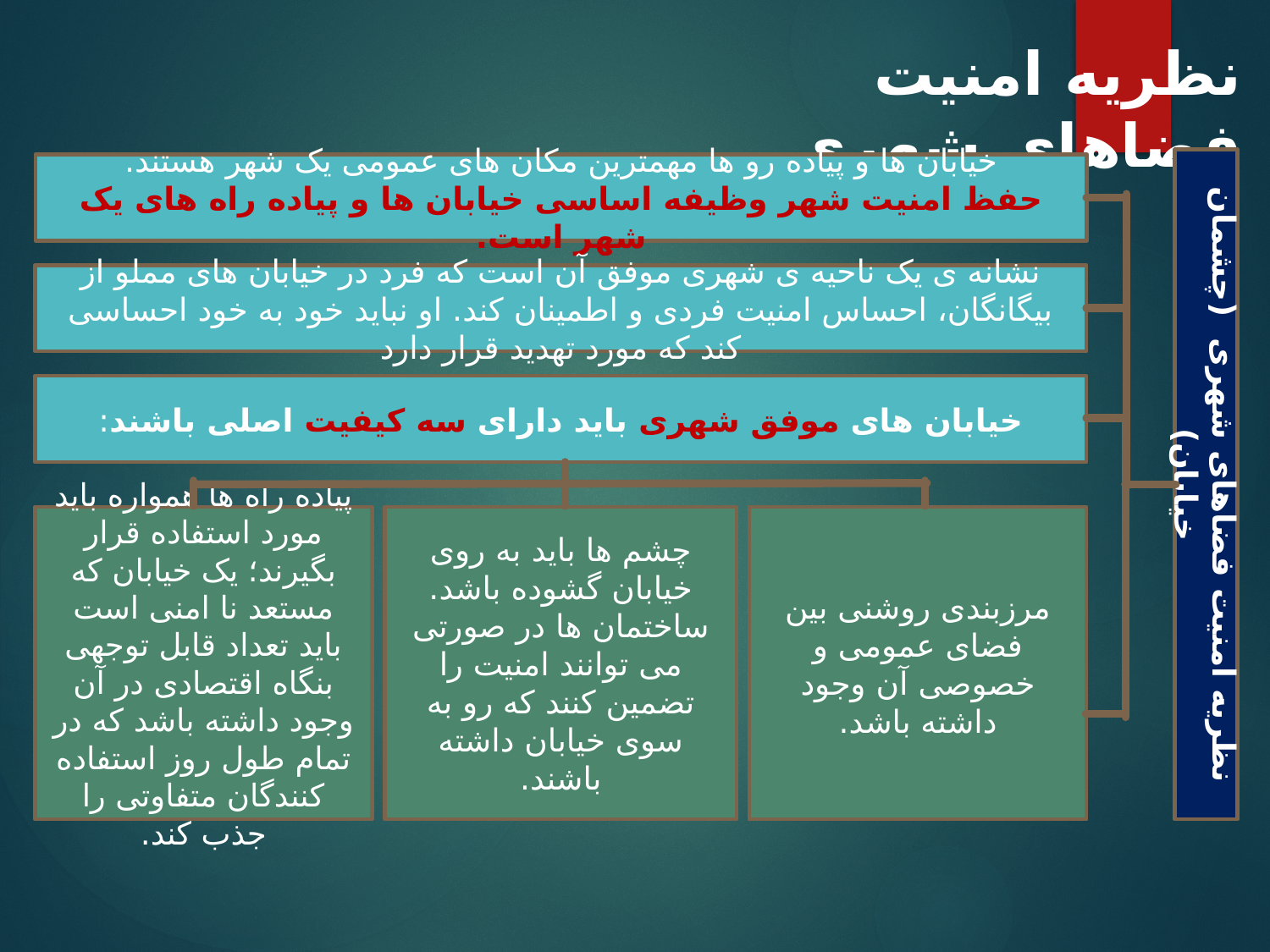

نظریه امنیت فضاهای شهری
نظریه امنیت فضاهای شهری  (چشمان خیابان)
خیابان ها و پیاده رو ها مهمترین مکان های عمومی یک شهر هستند.
حفظ امنیت شهر وظیفه اساسی خیابان ها و پیاده راه های یک شهر است.
نشانه ی یک ناحیه ی شهری موفق آن است که فرد در خیابان های مملو از بیگانگان، احساس امنیت فردی و اطمینان کند. او نباید خود به خود احساسی کند که مورد تهدید قرار دارد
خیابان های موفق شهری باید دارای سه کیفیت اصلی باشند:
مرزبندی روشنی بین فضای عمومی و خصوصی آن وجود داشته باشد.
پیاده راه ها همواره باید مورد استفاده قرار بگیرند؛ یک خیابان که مستعد نا امنی است باید تعداد قابل توجهی بنگاه اقتصادی در آن وجود داشته باشد که در تمام طول روز استفاده کنندگان متفاوتی را جذب کند.

چشم ها باید به روی خیابان گشوده باشد. ساختمان ها در صورتی می توانند امنیت را تضمین کنند که رو به سوی خیابان داشته باشند.